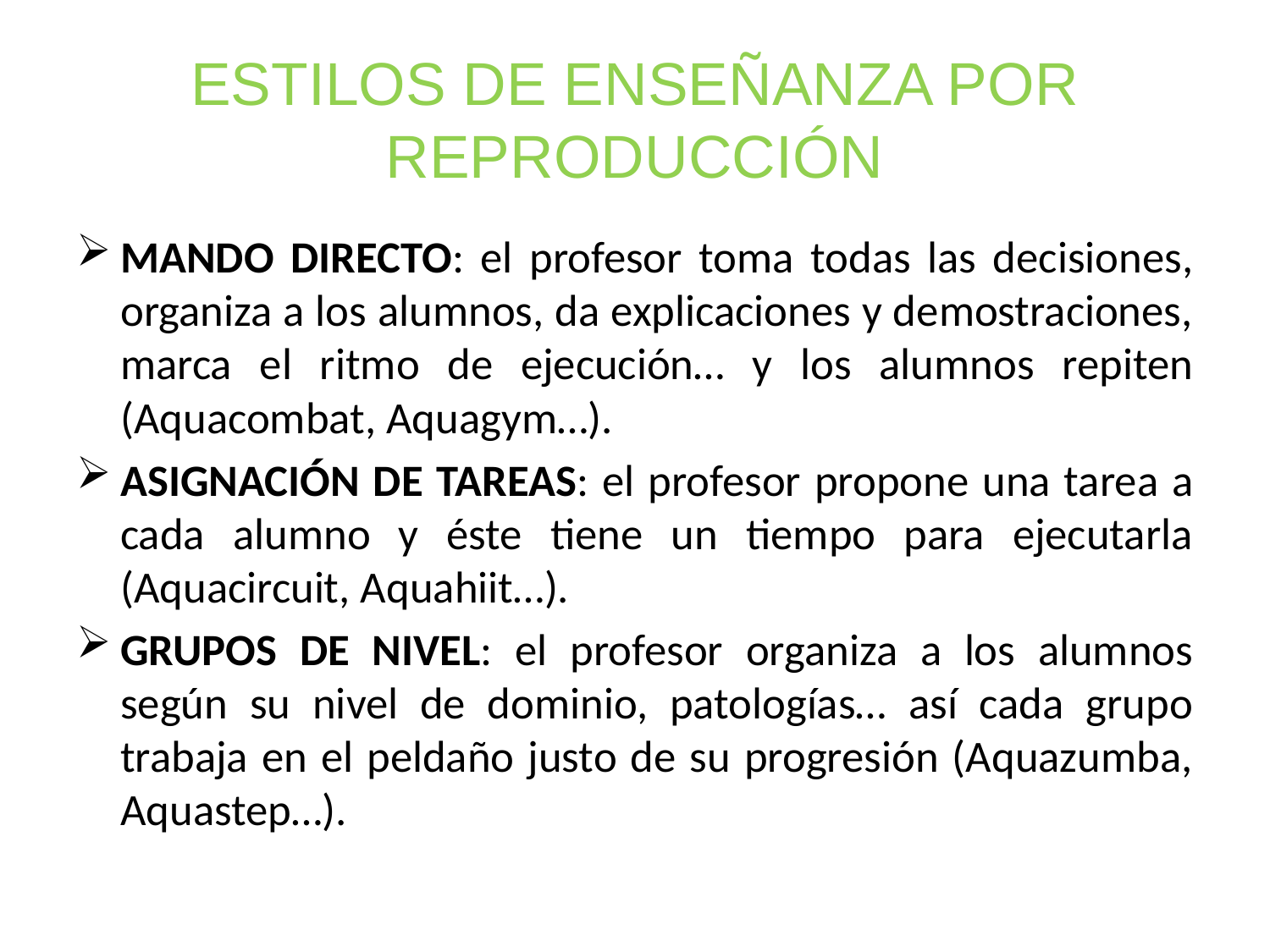

# ESTILOS DE ENSEÑANZA POR REPRODUCCIÓN
MANDO DIRECTO: el profesor toma todas las decisiones, organiza a los alumnos, da explicaciones y demostraciones, marca el ritmo de ejecución… y los alumnos repiten (Aquacombat, Aquagym…).
ASIGNACIÓN DE TAREAS: el profesor propone una tarea a cada alumno y éste tiene un tiempo para ejecutarla (Aquacircuit, Aquahiit…).
GRUPOS DE NIVEL: el profesor organiza a los alumnos según su nivel de dominio, patologías… así cada grupo trabaja en el peldaño justo de su progresión (Aquazumba, Aquastep…).